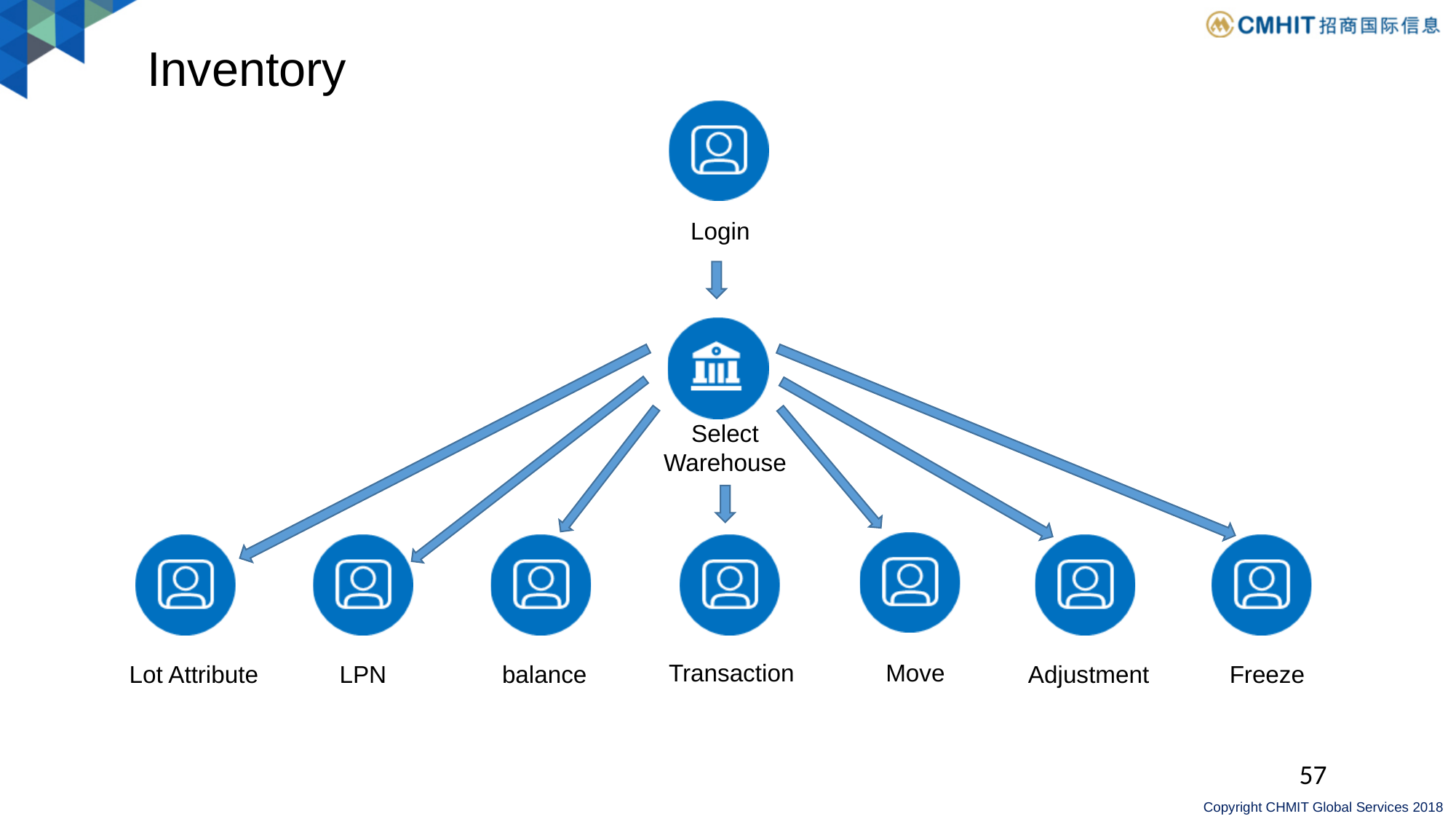

Inventory

Login

Select
Warehouse

Transaction
Move
Lot Attribute
LPN
balance
Adjustment
Freeze
57